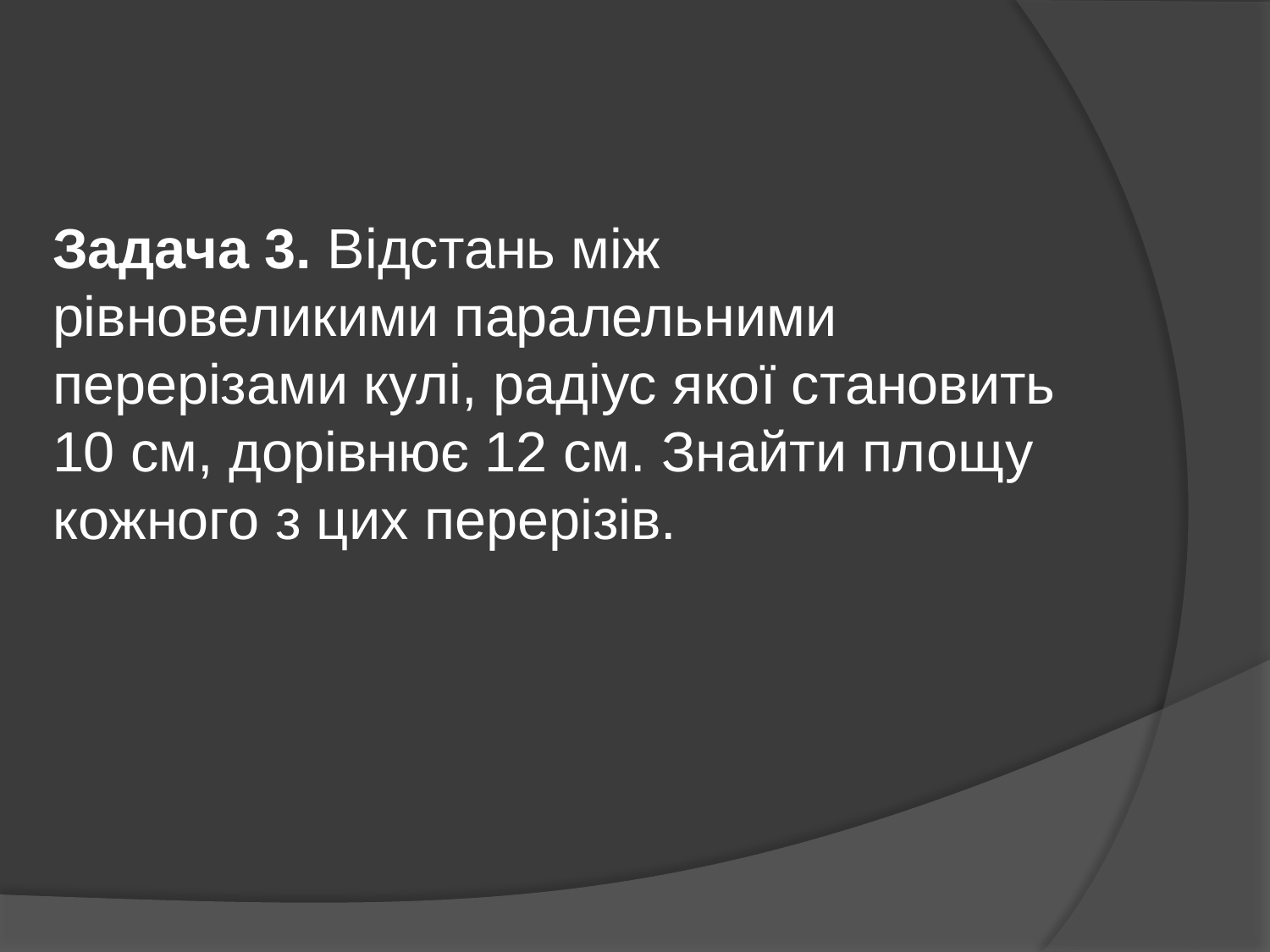

Задача 3. Відстань між рівновеликими паралельними перерізами кулі, радіус якої становить 10 см, дорівнює 12 см. Знайти площу кожного з цих перерізів.
#